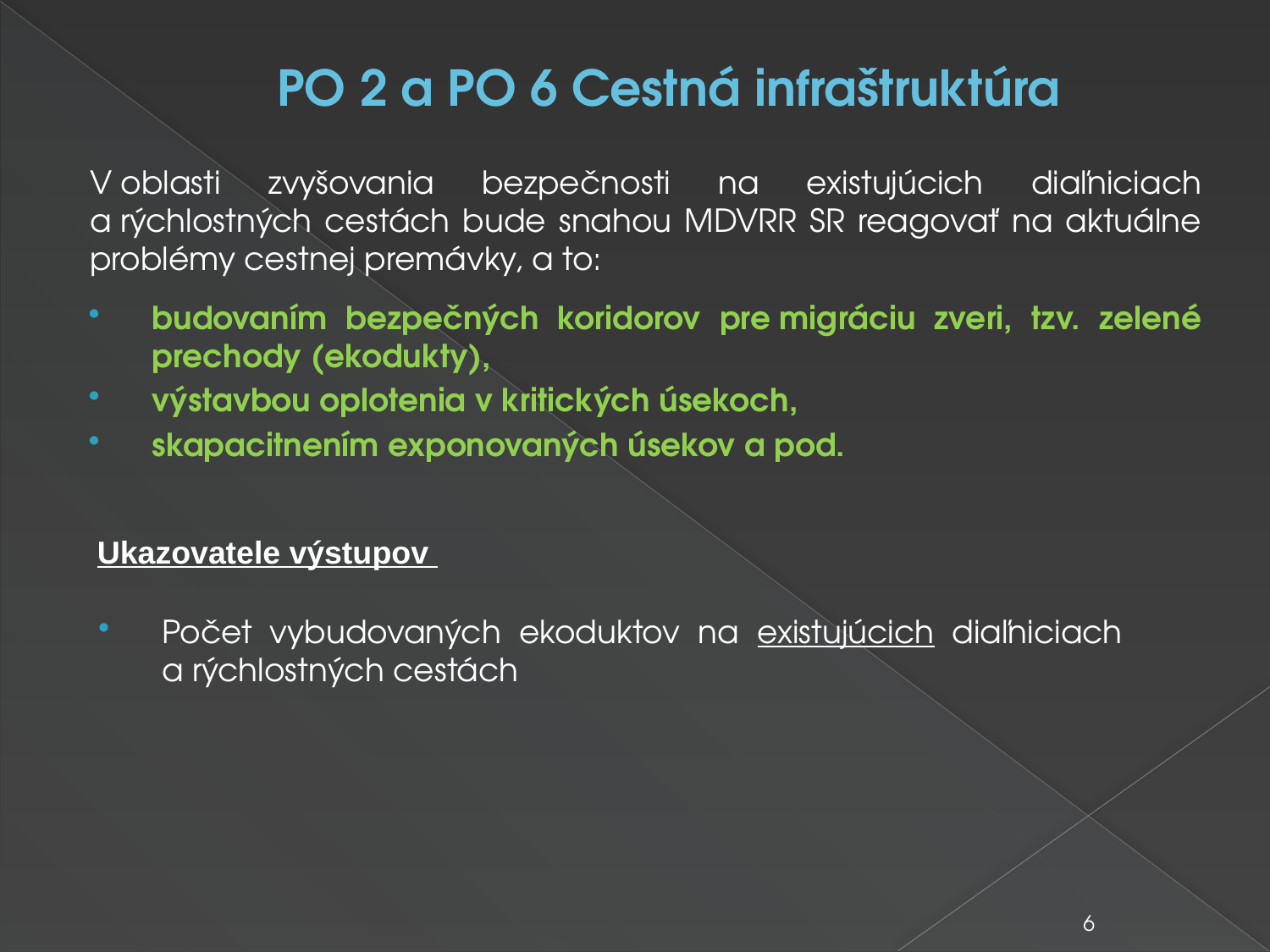

# PO 2 a PO 6 Cestná infraštruktúra
V oblasti zvyšovania bezpečnosti na existujúcich diaľniciach a rýchlostných cestách bude snahou MDVRR SR reagovať na aktuálne problémy cestnej premávky, a to:
budovaním bezpečných koridorov pre migráciu zveri, tzv. zelené prechody (ekodukty),
výstavbou oplotenia v kritických úsekoch,
skapacitnením exponovaných úsekov a pod.

Ukazovatele výstupov
Počet vybudovaných ekoduktov na existujúcich diaľniciach a rýchlostných cestách
6